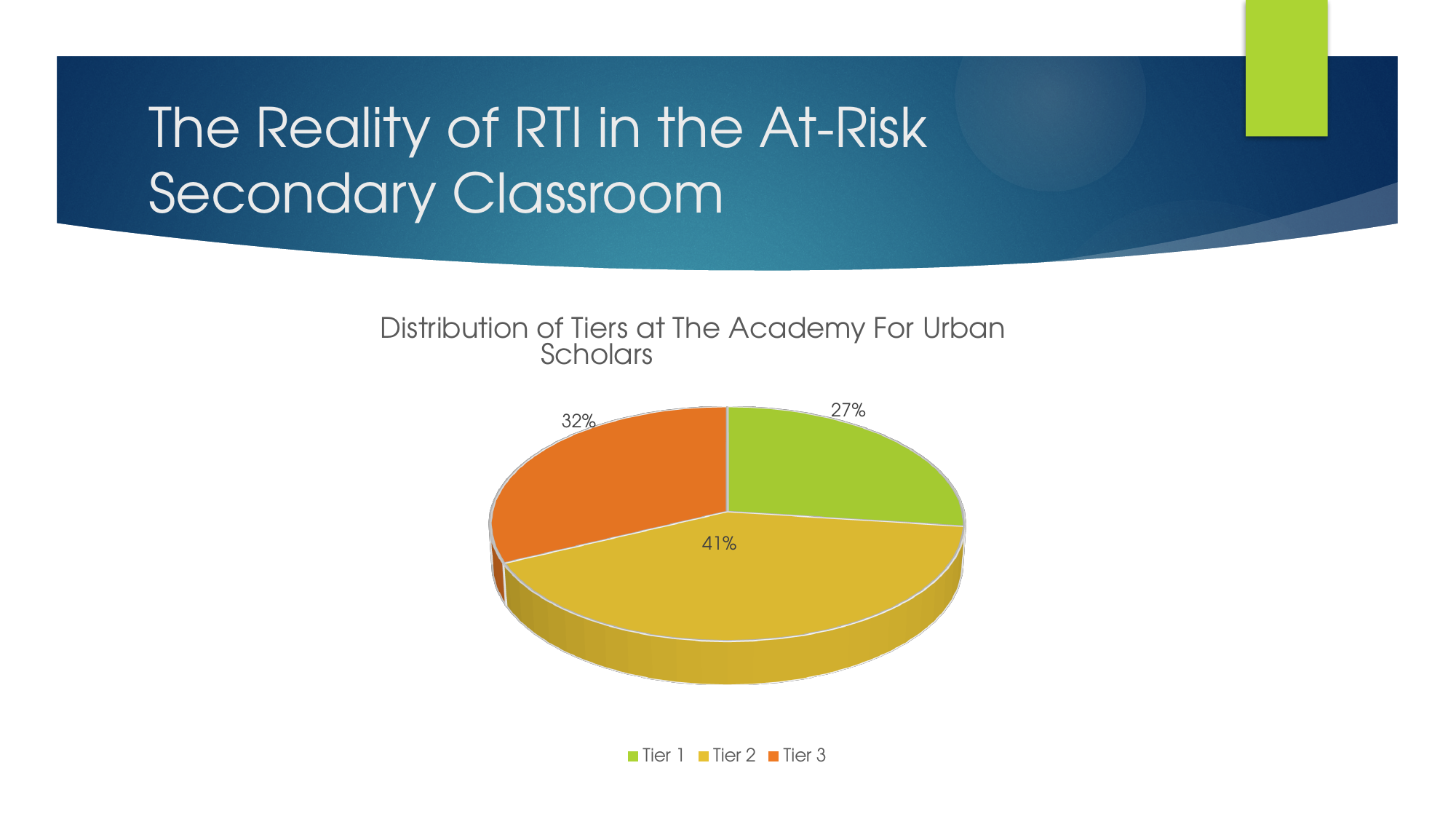

# The Reality of RTI in the At-Risk Secondary Classroom

[unsupported chart]